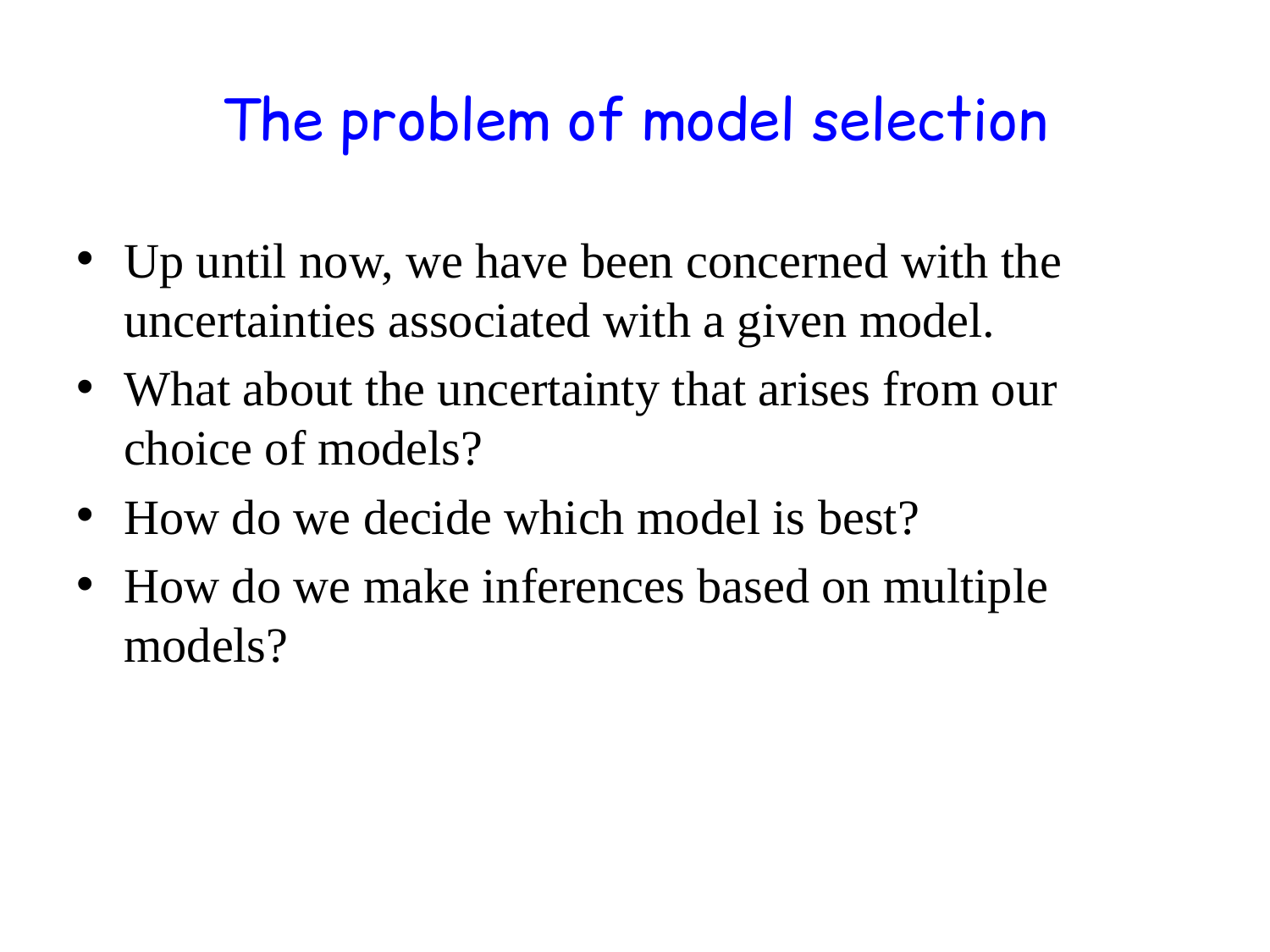

# The problem of model selection
Up until now, we have been concerned with the uncertainties associated with a given model.
What about the uncertainty that arises from our choice of models?
How do we decide which model is best?
How do we make inferences based on multiple models?